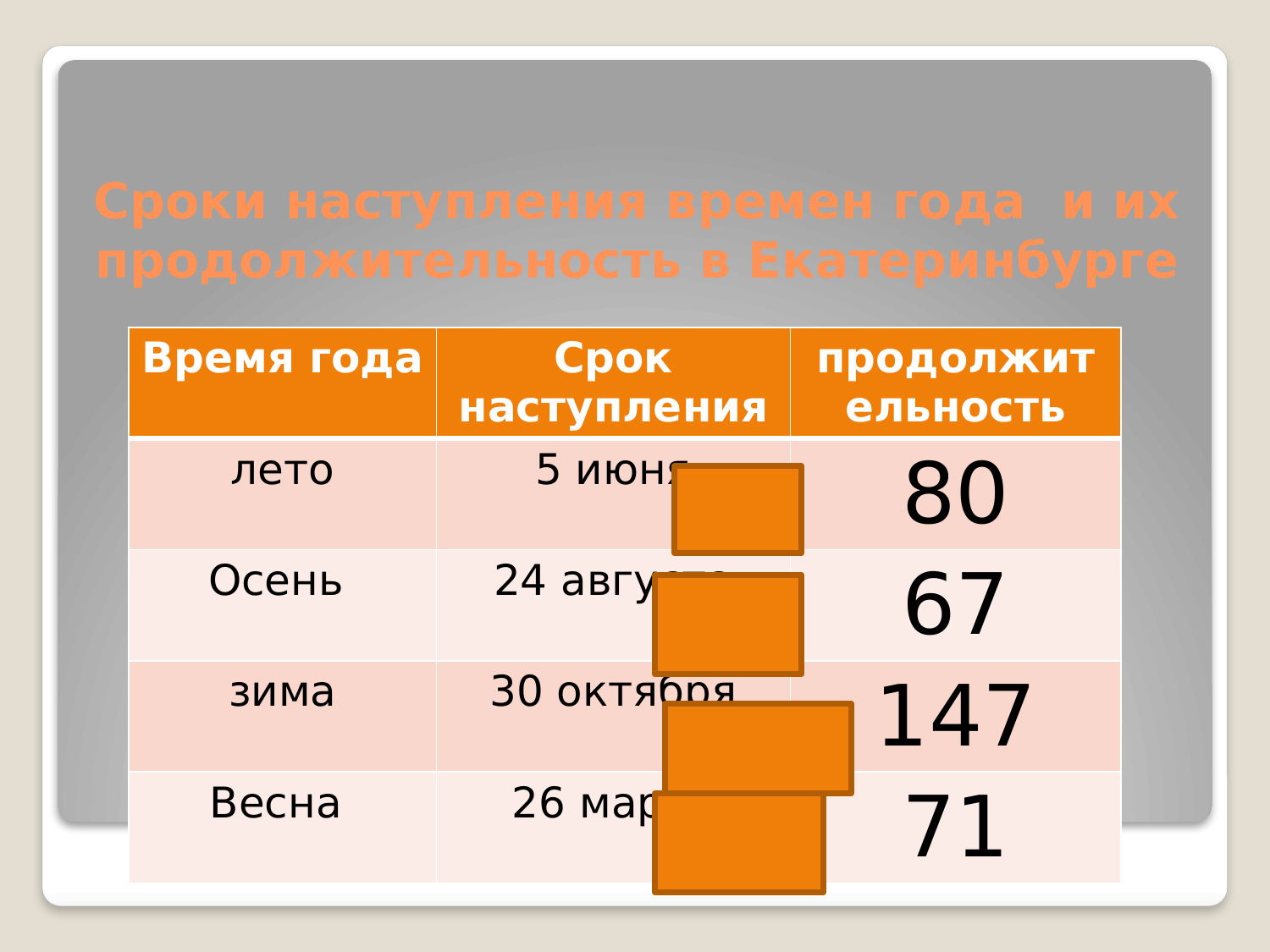

# Сроки наступления времен года  и их продолжительность в Екатеринбурге
| Время года | Срок наступления | продолжительность |
| --- | --- | --- |
| лето | 5 июня | 80 |
| Осень | 24 августа | 67 |
| зима | 30 октября | 147 |
| Весна | 26 марта | 71 |